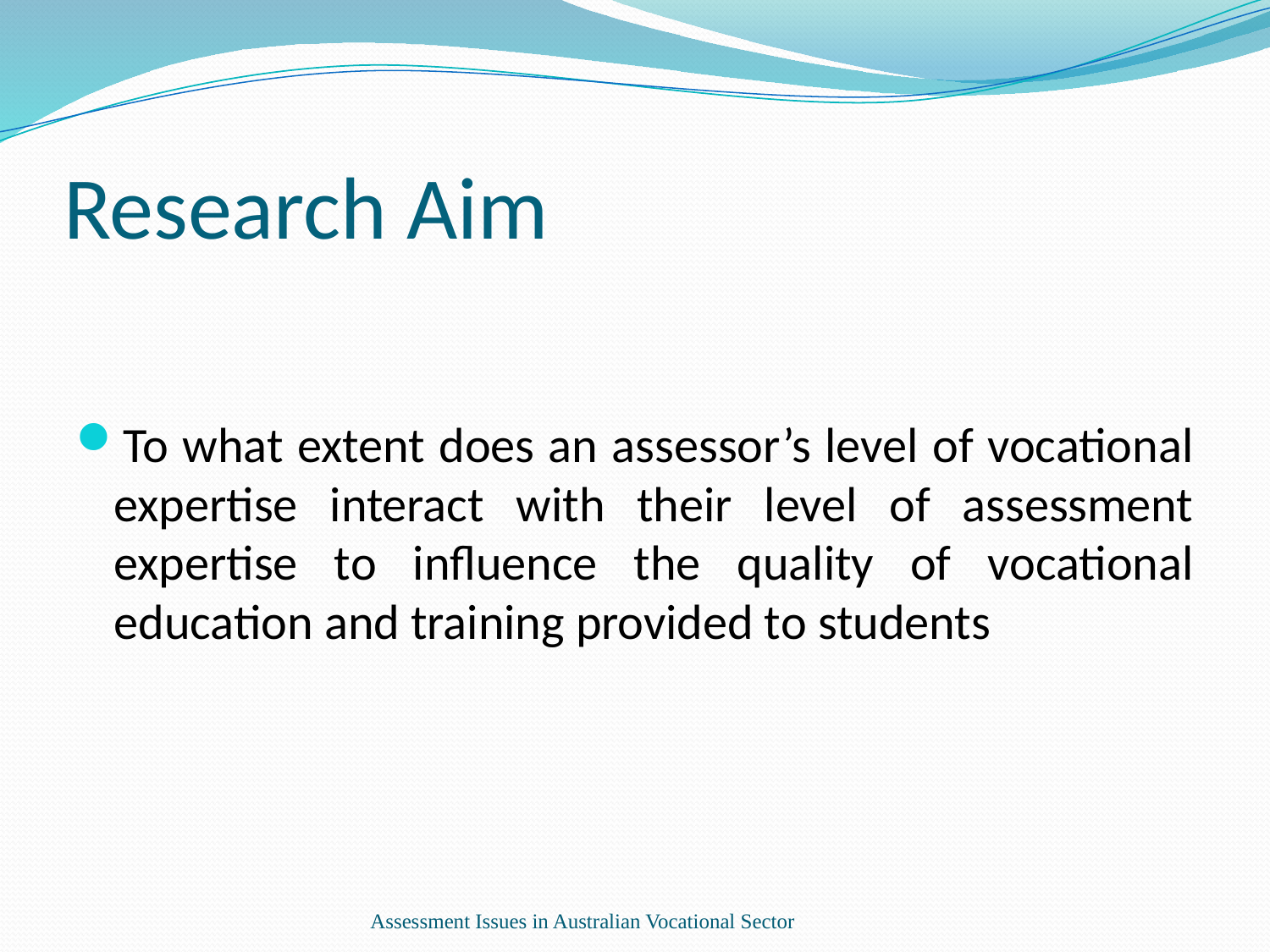

# Research Aim

To what extent does an assessor’s level of vocational expertise interact with their level of assessment expertise to influence the quality of vocational education and training provided to students

Assessment Issues in Australian Vocational Sector